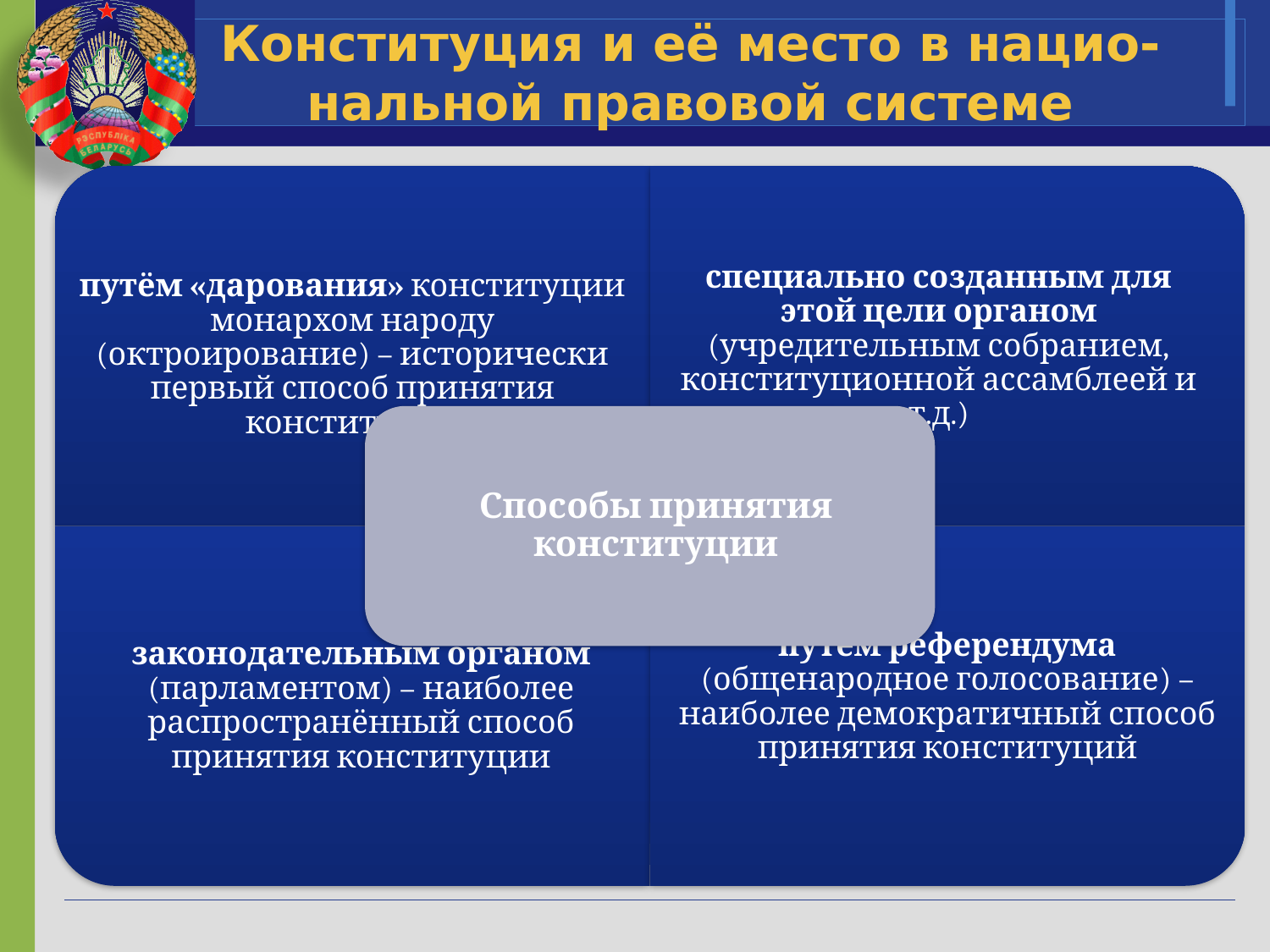

# Конституция и её место в нацио-нальной правовой системе
путём «дарования» конституции монархом народу (октроирование) – исторически первый способ принятия конституций
специально созданным для этой цели органом (учредительным собранием, конституционной ассамблеей и т.д.)
законодательным органом (парламентом) – наиболее распространённый способ принятия конституции
путём референдума (общенародное голосование) – наиболее демократичный способ принятия конституций
Способы принятия конституции